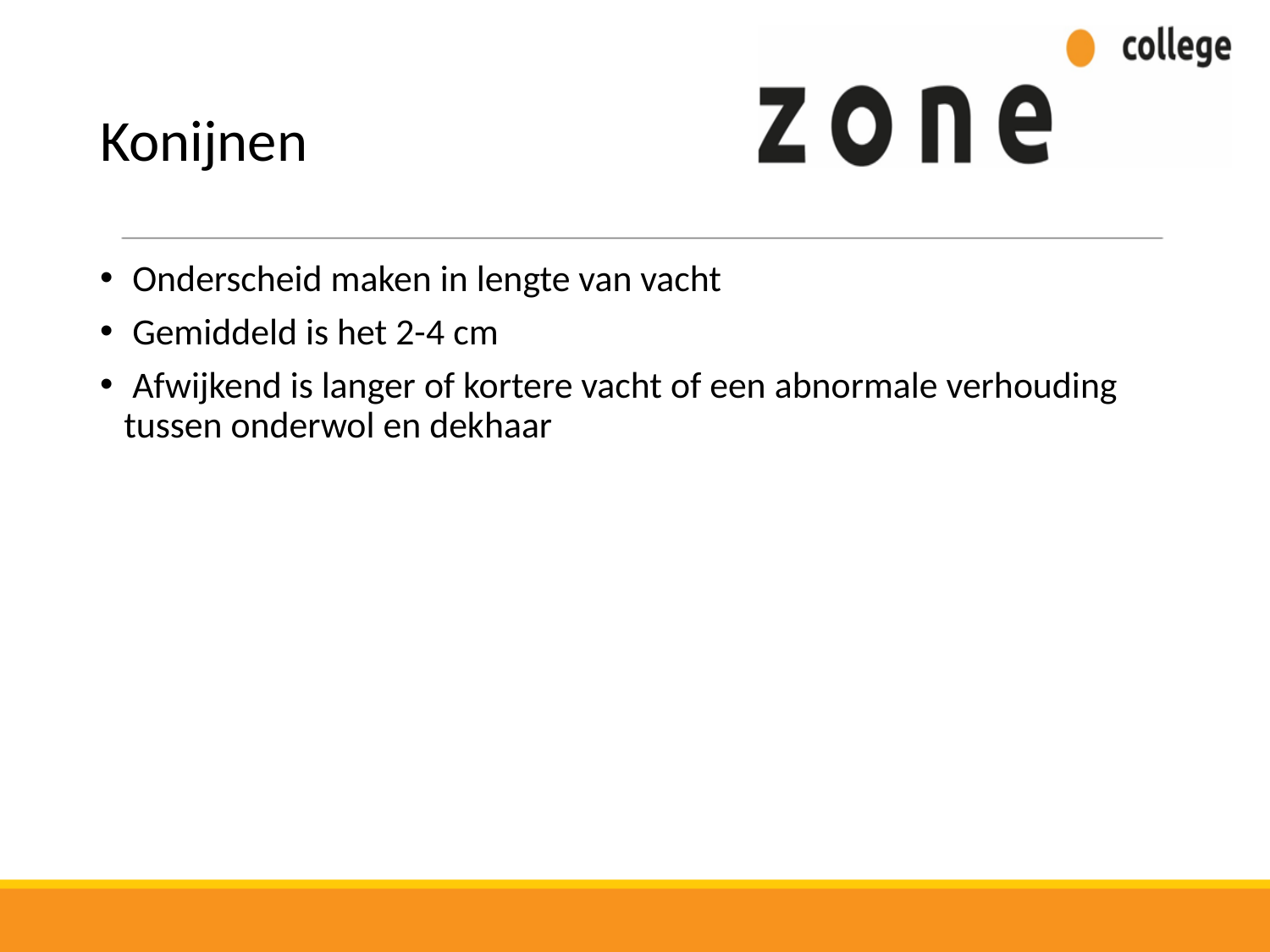

# Konijnen
 Onderscheid maken in lengte van vacht
 Gemiddeld is het 2-4 cm
 Afwijkend is langer of kortere vacht of een abnormale verhouding tussen onderwol en dekhaar